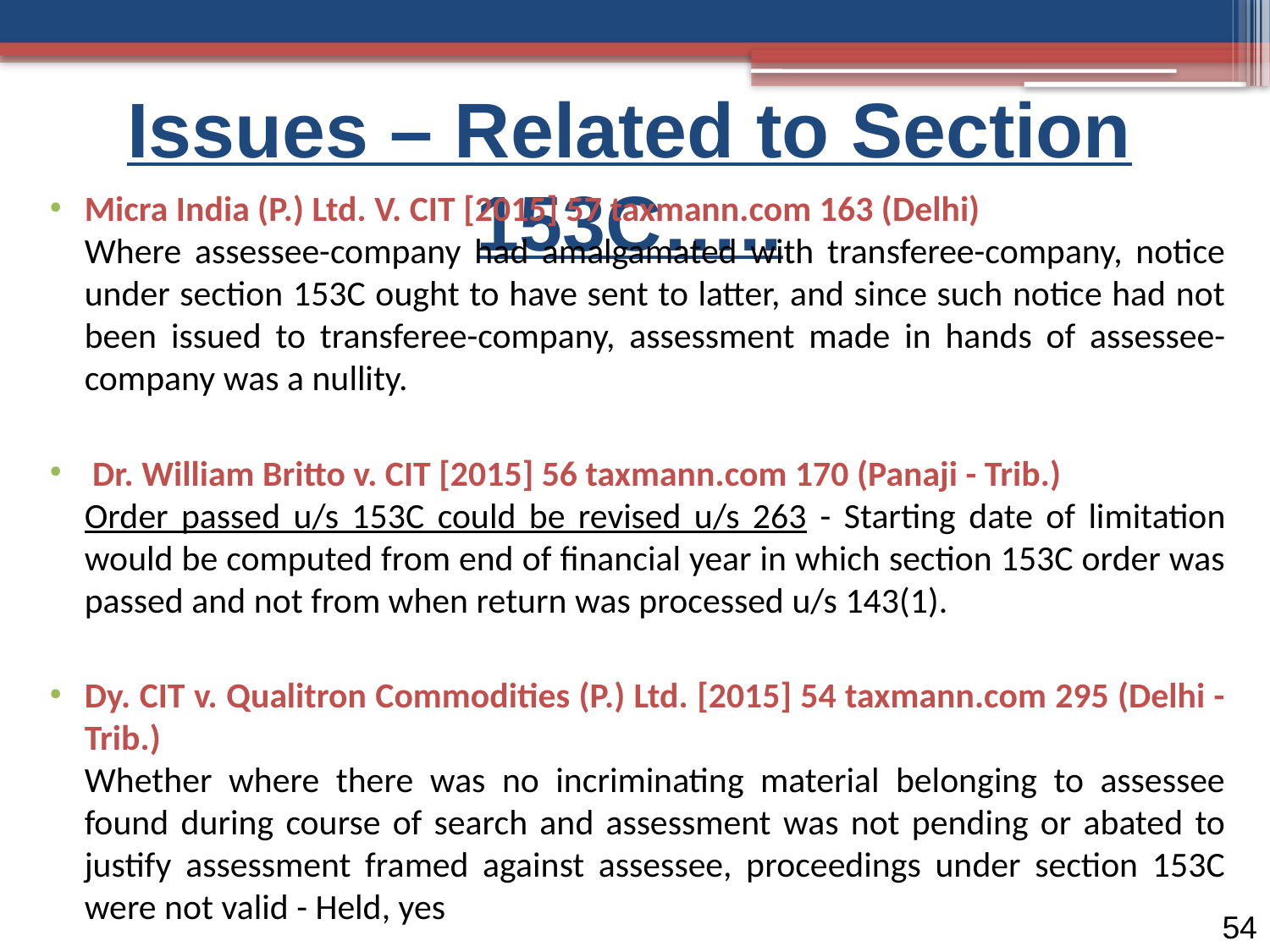

Issues – Related to Section 153C…..
Micra India (P.) Ltd. V. CIT [2015] 57 taxmann.com 163 (Delhi)
	Where assessee-company had amalgamated with transferee-company, notice under section 153C ought to have sent to latter, and since such notice had not been issued to transferee-company, assessment made in hands of assessee-company was a nullity.

 Dr. William Britto v. CIT [2015] 56 taxmann.com 170 (Panaji - Trib.)
	Order passed u/s 153C could be revised u/s 263 - Starting date of limitation would be computed from end of financial year in which section 153C order was passed and not from when return was processed u/s 143(1).

Dy. CIT v. Qualitron Commodities (P.) Ltd. [2015] 54 taxmann.com 295 (Delhi - Trib.)
	Whether where there was no incriminating material belonging to assessee found during course of search and assessment was not pending or abated to justify assessment framed against assessee, proceedings under section 153C were not valid - Held, yes

54